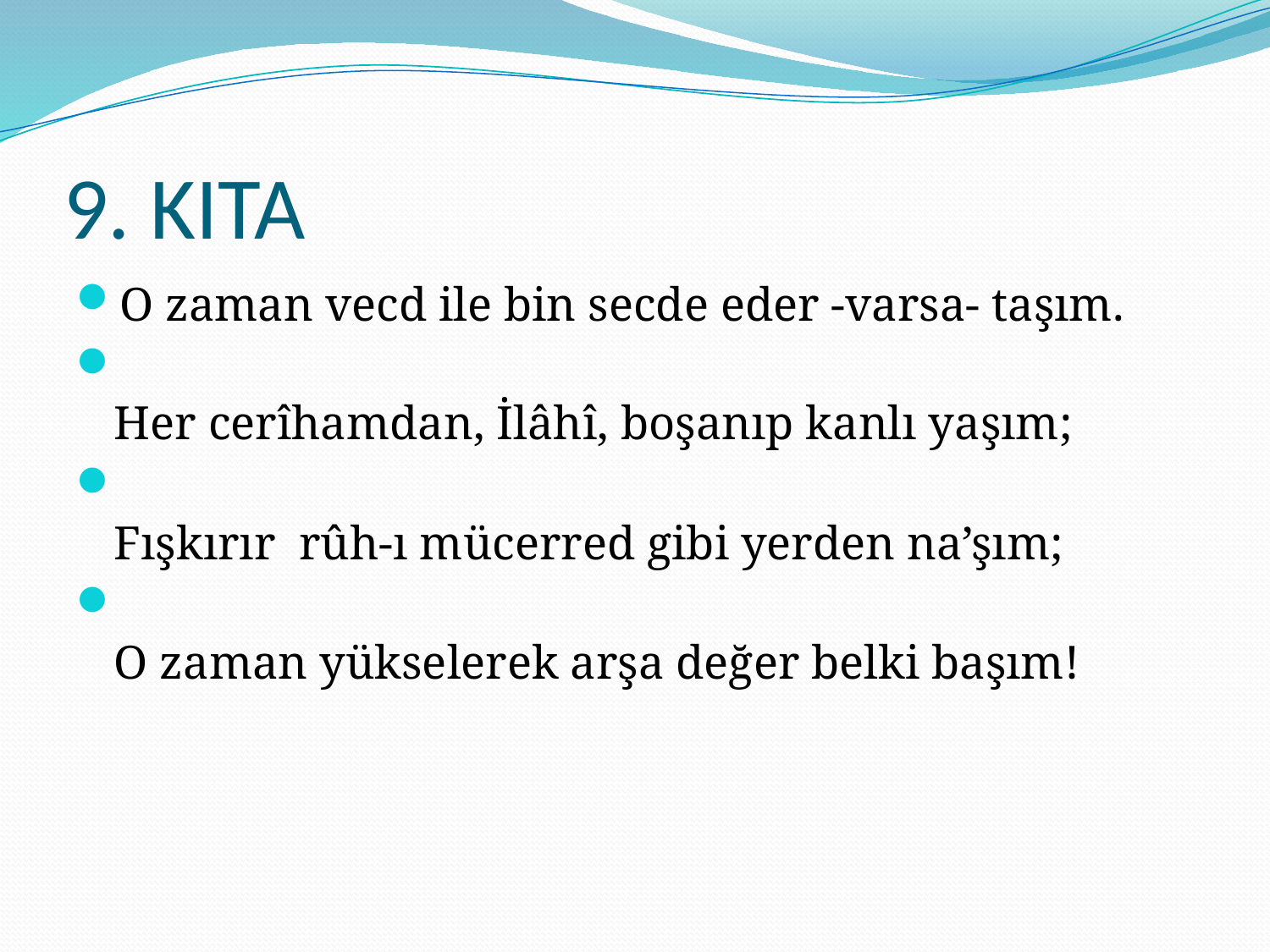

# 9. KITA
O zaman vecd ile bin secde eder -varsa- taşım.
Her cerîhamdan, İlâhî, boşanıp kanlı yaşım;
Fışkırır  rûh-ı mücerred gibi yerden na’şım;
O zaman yükselerek arşa değer belki başım!